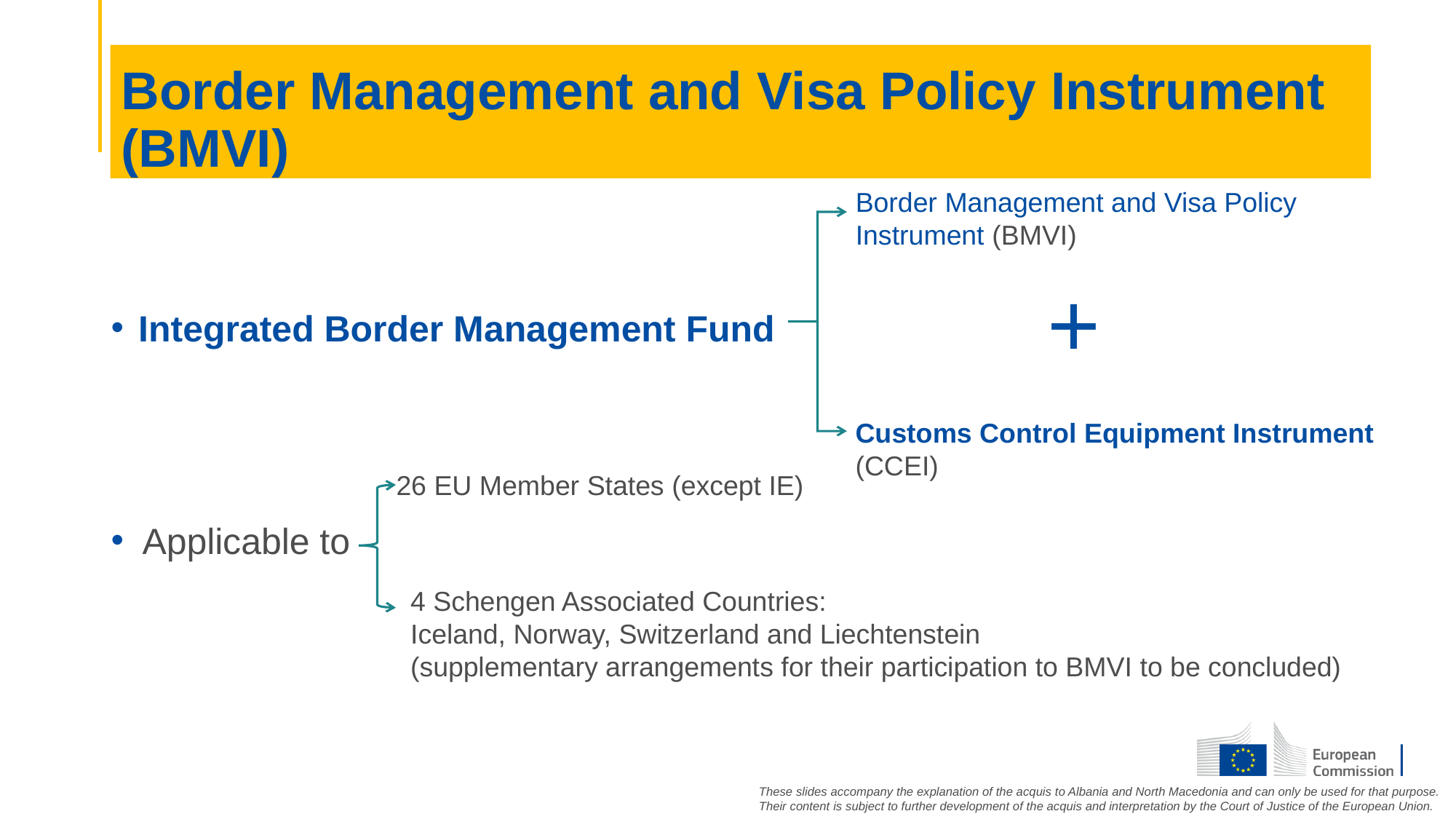

# Border Management and Visa Policy Instrument (BMVI)
Border Management and Visa Policy Instrument (BMVI)

Integrated Border Management Fund

 Applicable to
+
Customs Control Equipment Instrument (CCEI)
26 EU Member States (except IE)

   4 Schengen Associated Countries:
   Iceland, Norway, Switzerland and Liechtenstein
   (supplementary arrangements for their participation to BMVI to be concluded)